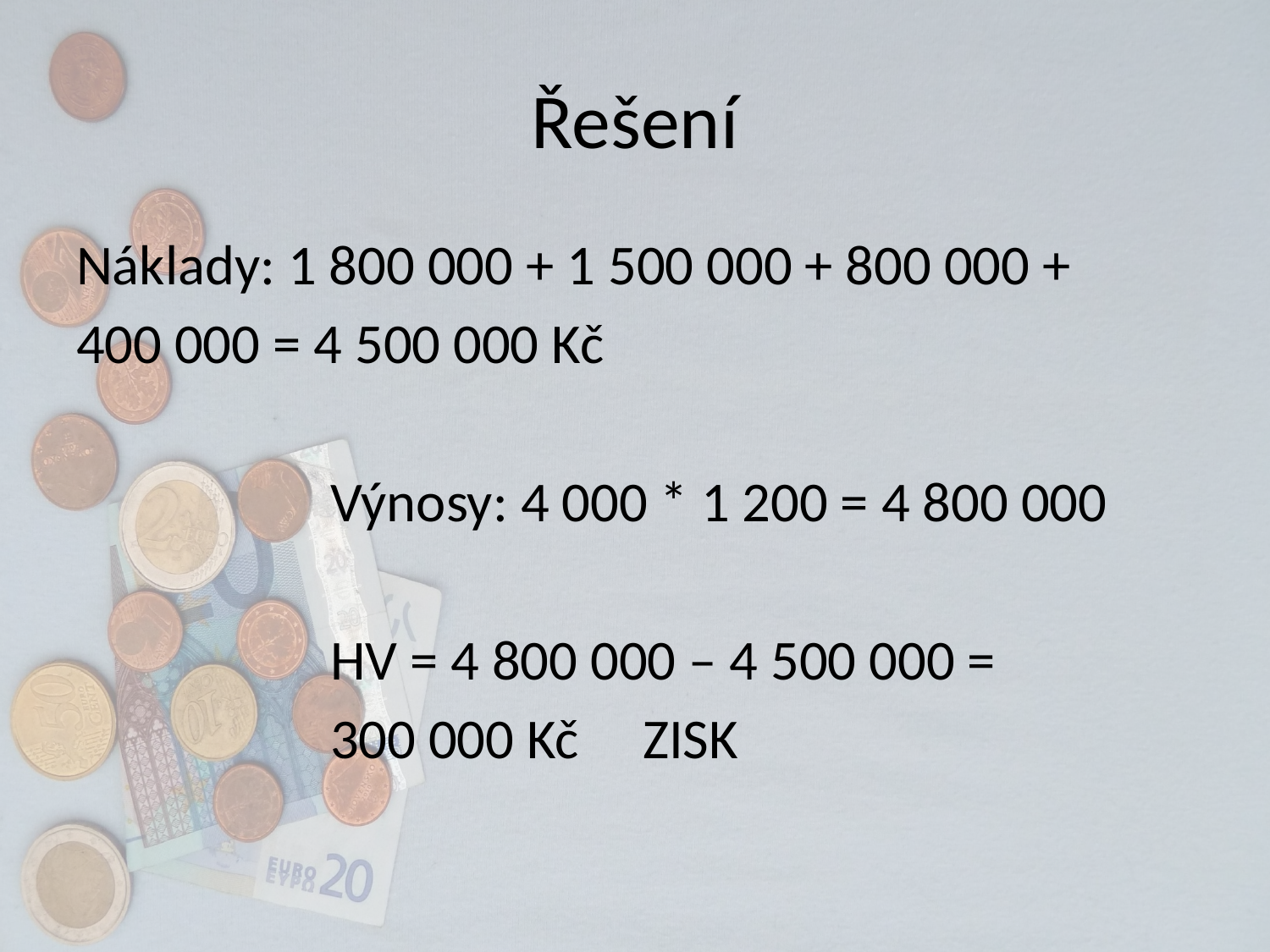

# Řešení
Náklady: 1 800 000 + 1 500 000 + 800 000 +
400 000 = 4 500 000 Kč

		Výnosy: 4 000 * 1 200 = 4 800 000

		HV = 4 800 000 – 4 500 000 =
		300 000 Kč     ZISK